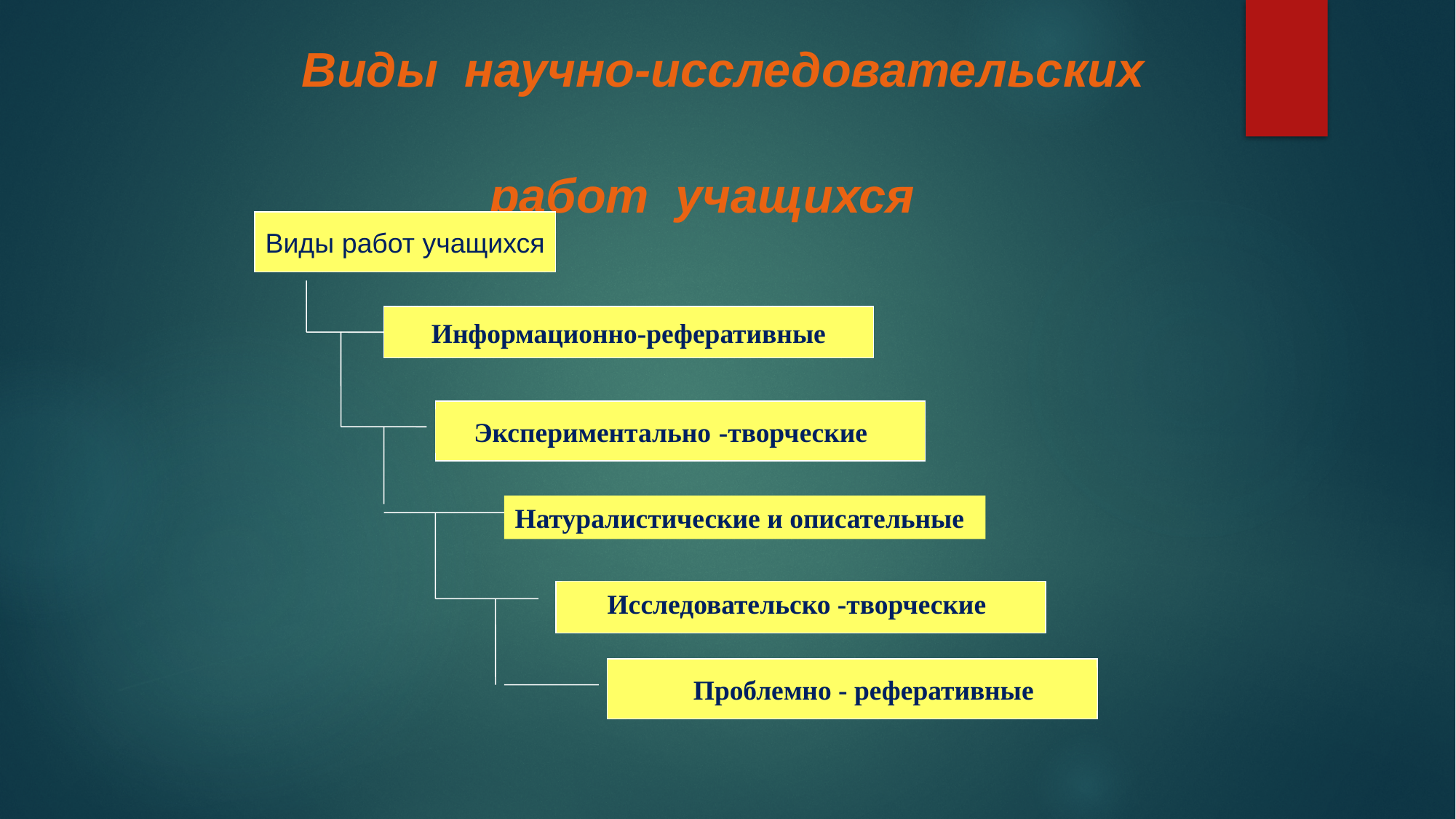

# Виды  научно-исследовательских работ  учащихся
Виды работ учащихся

Информационно-реферативные

    Экспериментально -творческие

Натуралистические и описательные

     Исследовательско -творческие

          Проблемно - реферативные